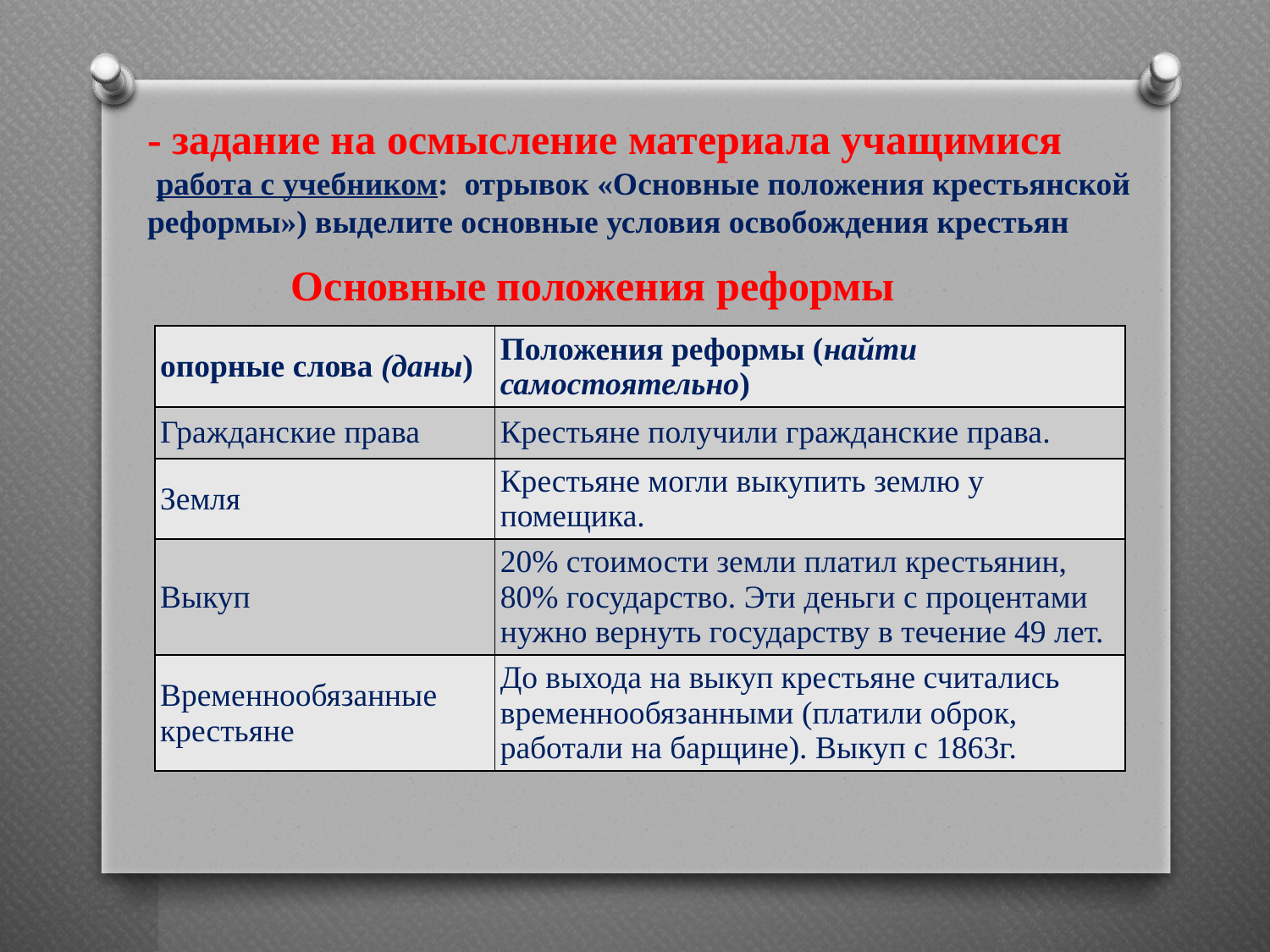

- задание на осмысление материала учащимися
 работа с учебником:  отрывок «Основные положения крестьянской реформы») выделите основные условия освобождения крестьян
Основные положения реформы
| опорные слова (даны) | Положения реформы (найти самостоятельно) |
| --- | --- |
| Гражданские права | Крестьяне получили гражданские права. |
| Земля | Крестьяне могли выкупить землю у помещика. |
| Выкуп | 20% стоимости земли платил крестьянин, 80% государство. Эти деньги с процентами нужно вернуть государству в течение 49 лет. |
| Временнообязанные крестьяне | До выхода на выкуп крестьяне считались временнообязанными (платили оброк, работали на барщине). Выкуп с 1863г. |